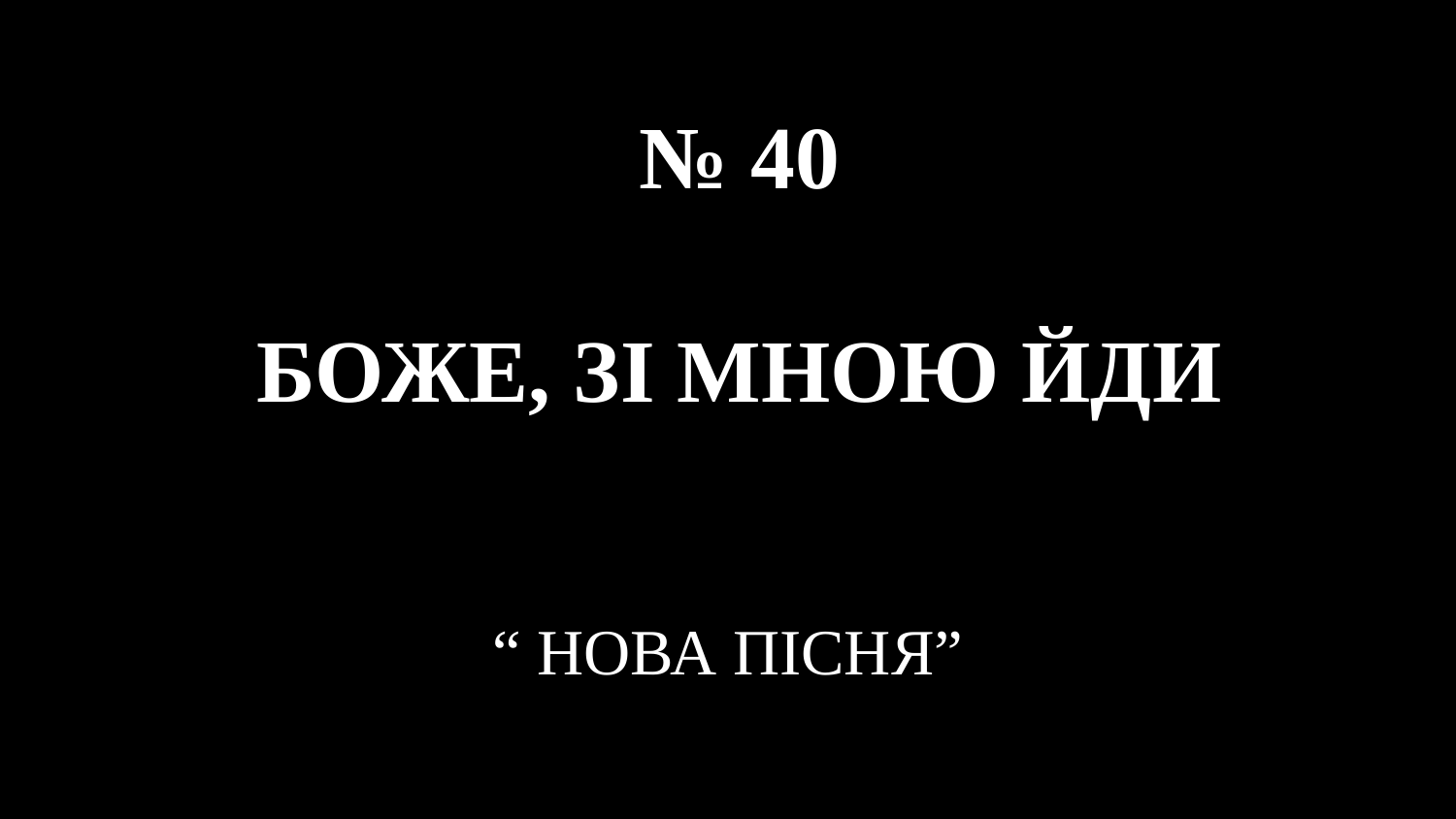

# № 40 БОЖЕ, ЗІ МНОЮ ЙДИ
“ НОВА ПІСНЯ”